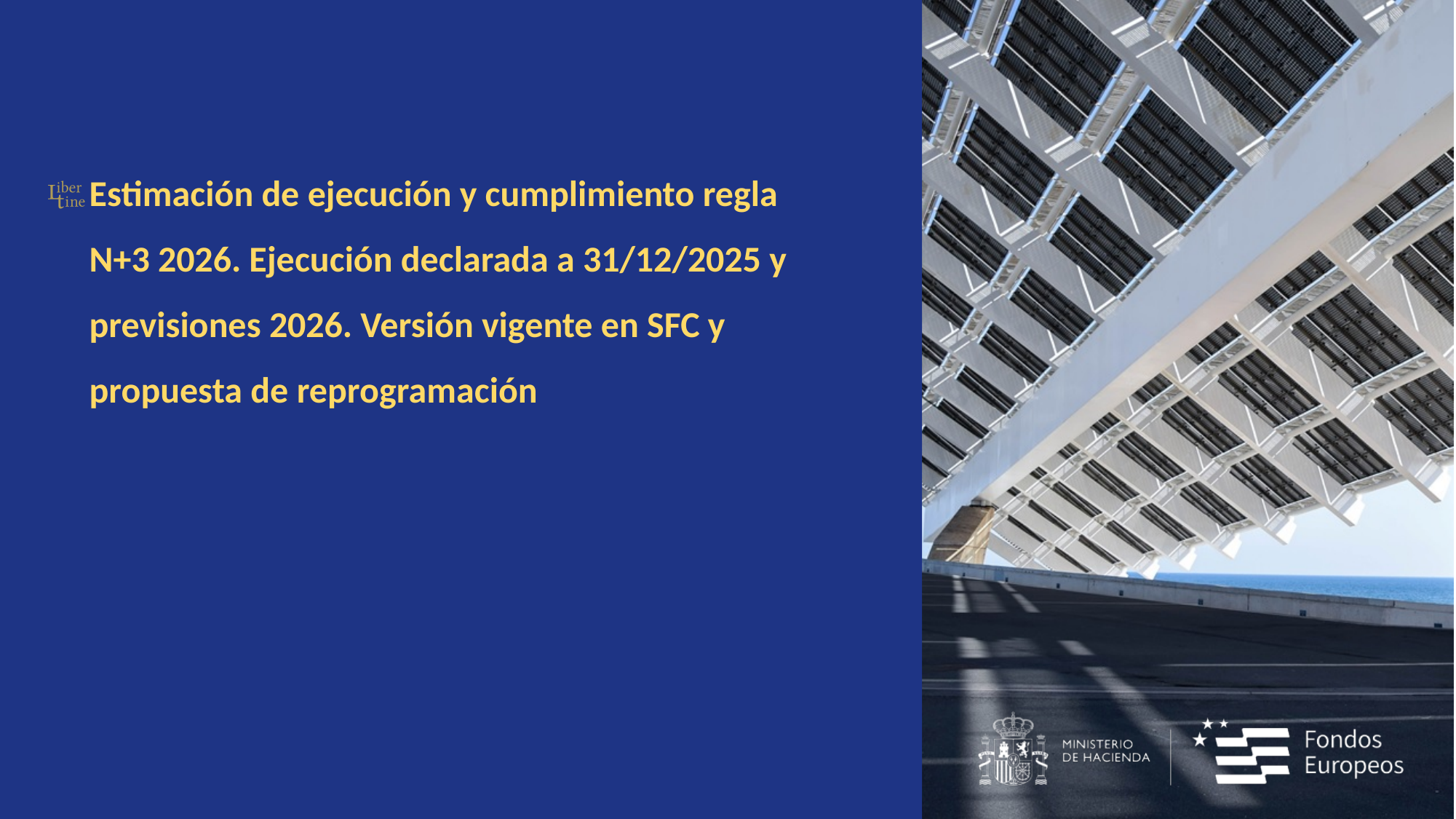

Estimación de ejecución y cumplimiento regla N+3 2026. Ejecución declarada a 31/12/2025 y previsiones 2026. Versión vigente en SFC y propuesta de reprogramación